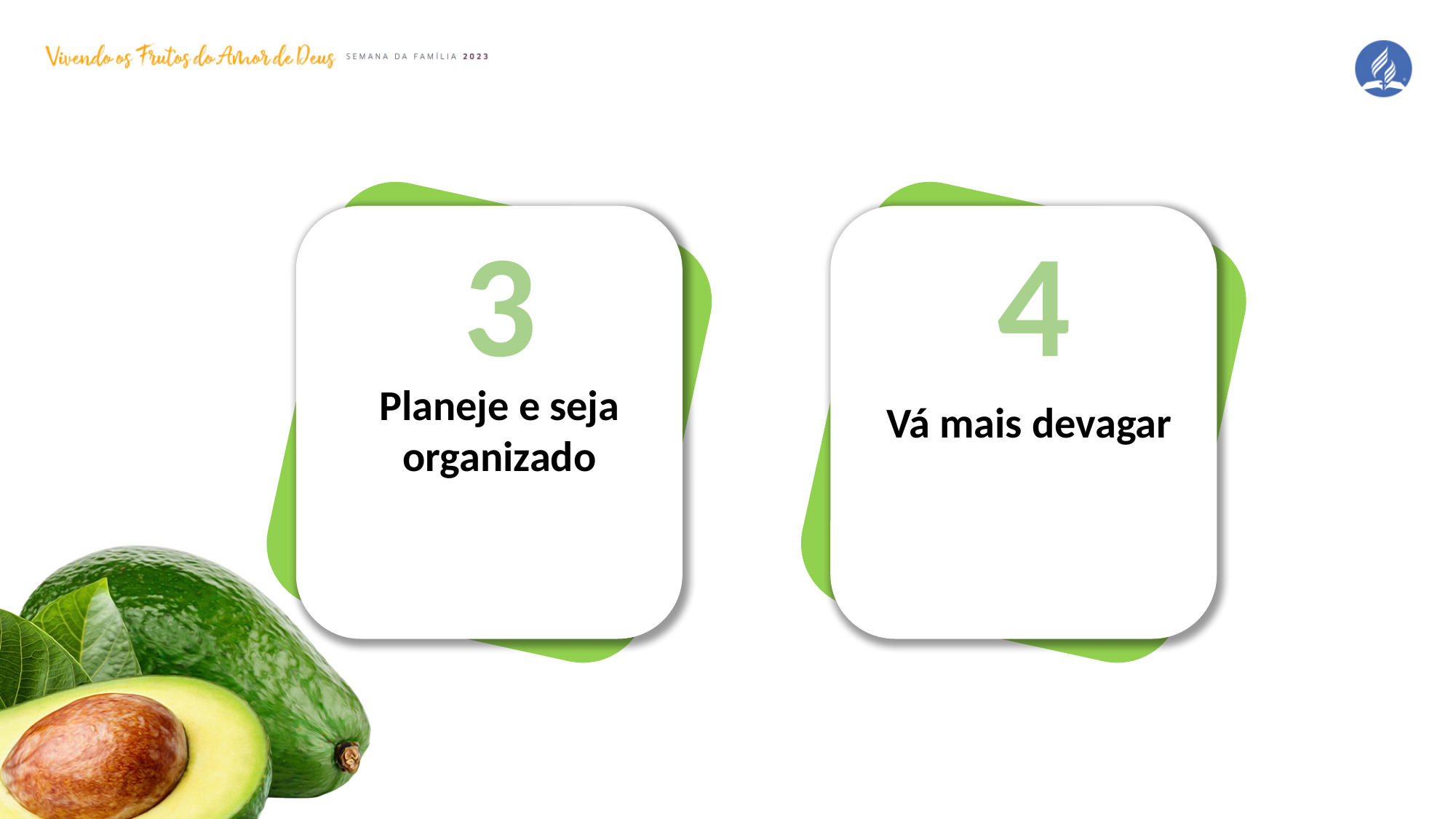

3
4
Planeje e seja organizado
Vá mais devagar